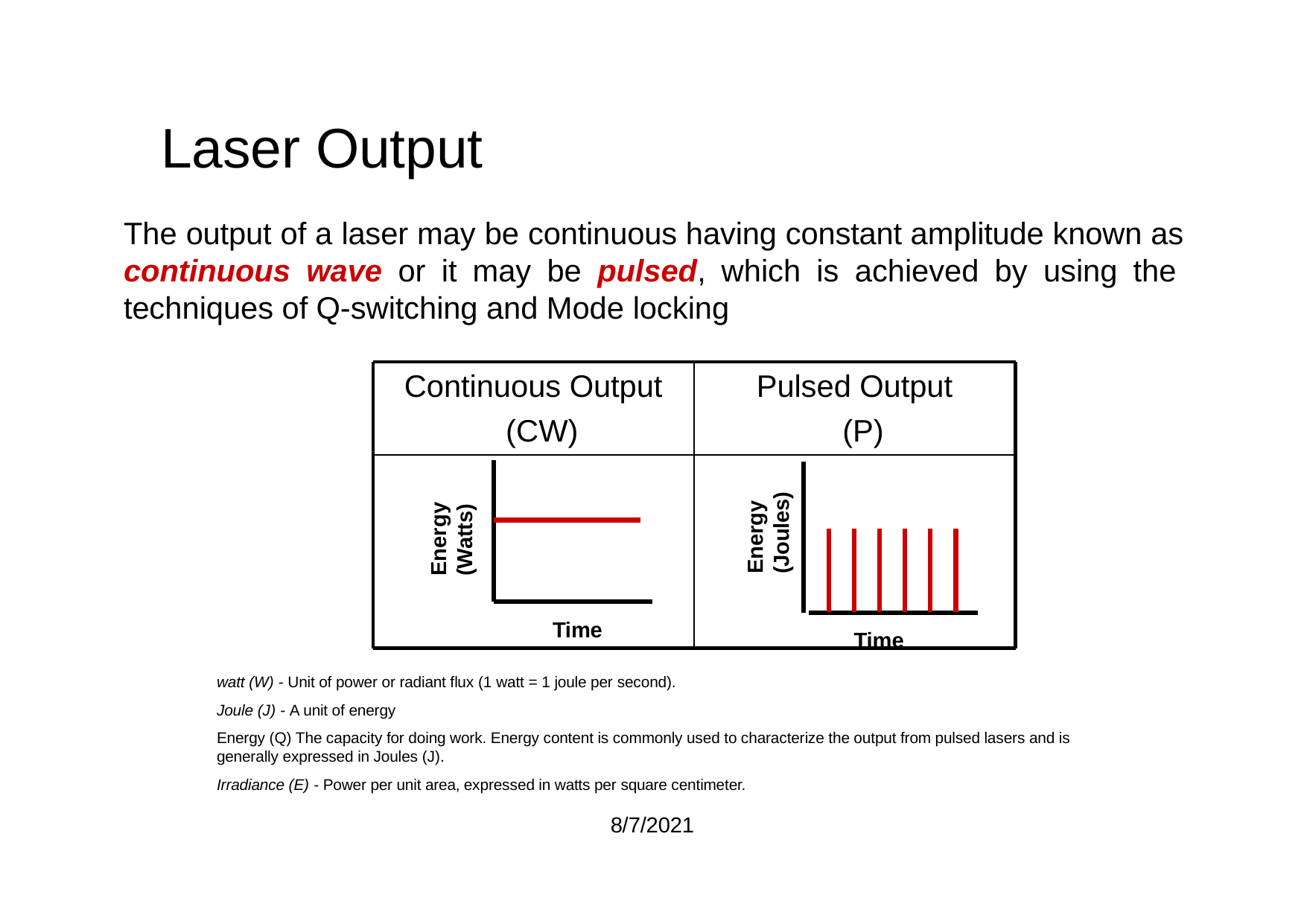

# Laser Output
The output of a laser may be continuous having constant amplitude known as  continuous wave or it may be pulsed, which is achieved by using the  techniques of Q-switching and Mode locking
Continuous Output  (CW)
Pulsed Output  (P)

Energy
(Joules)
Energy
(Watts)

Time
Time

watt (W) - Unit of power or radiant flux (1 watt = 1 joule per second).
Joule (J) - A unit of energy
Energy (Q) The capacity for doing work. Energy content is commonly used to characterize the output from pulsed lasers and is  generally expressed in Joules (J).
Irradiance (E) - Power per unit area, expressed in watts per square centimeter.
8/7/2021